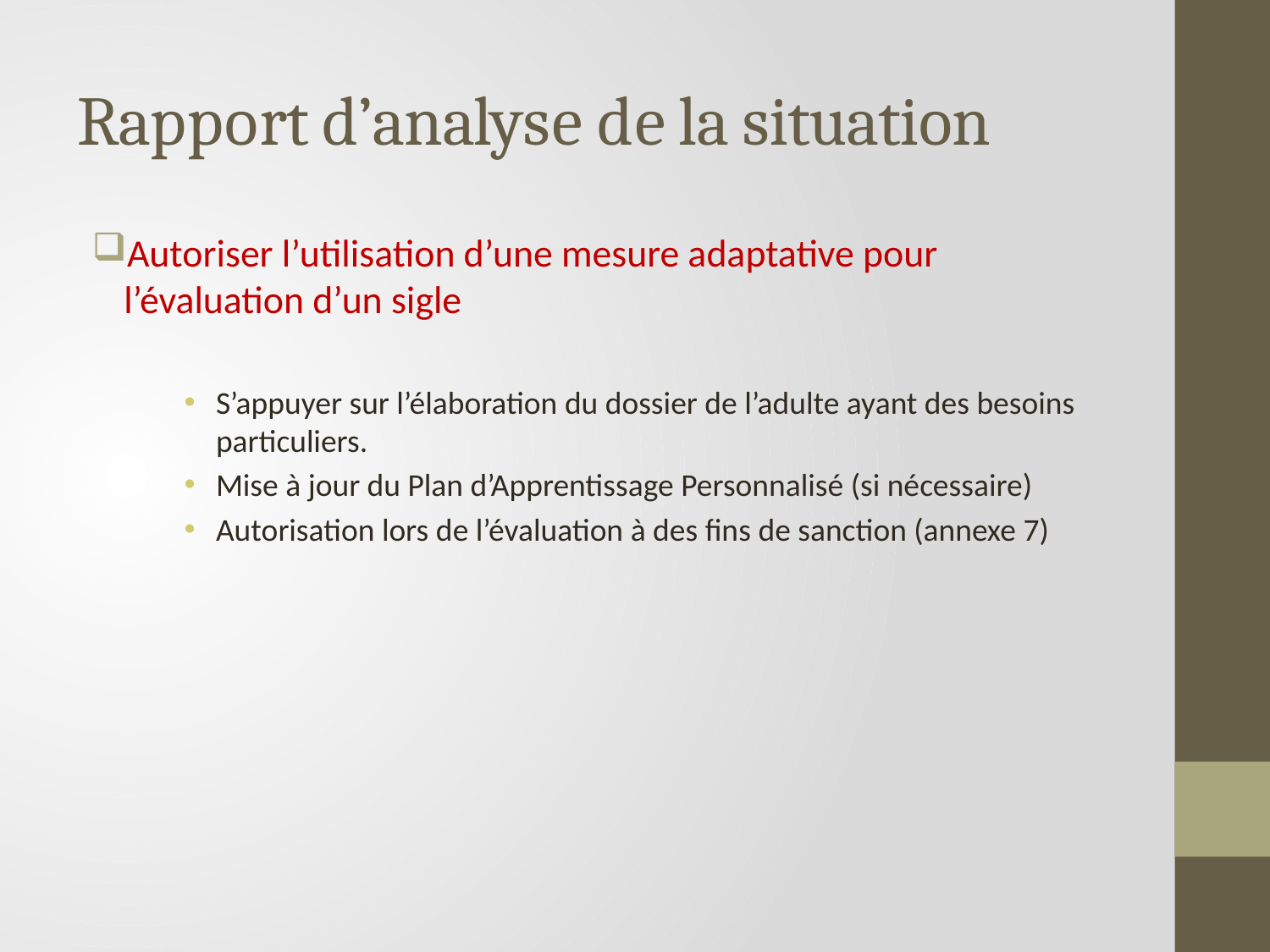

# Rapport d’analyse de la situation
Autoriser l’utilisation d’une mesure adaptative pour l’évaluation d’un sigle

S’appuyer sur l’élaboration du dossier de l’adulte ayant des besoins particuliers.
Mise à jour du Plan d’Apprentissage Personnalisé (si nécessaire)
Autorisation lors de l’évaluation à des fins de sanction (annexe 7)